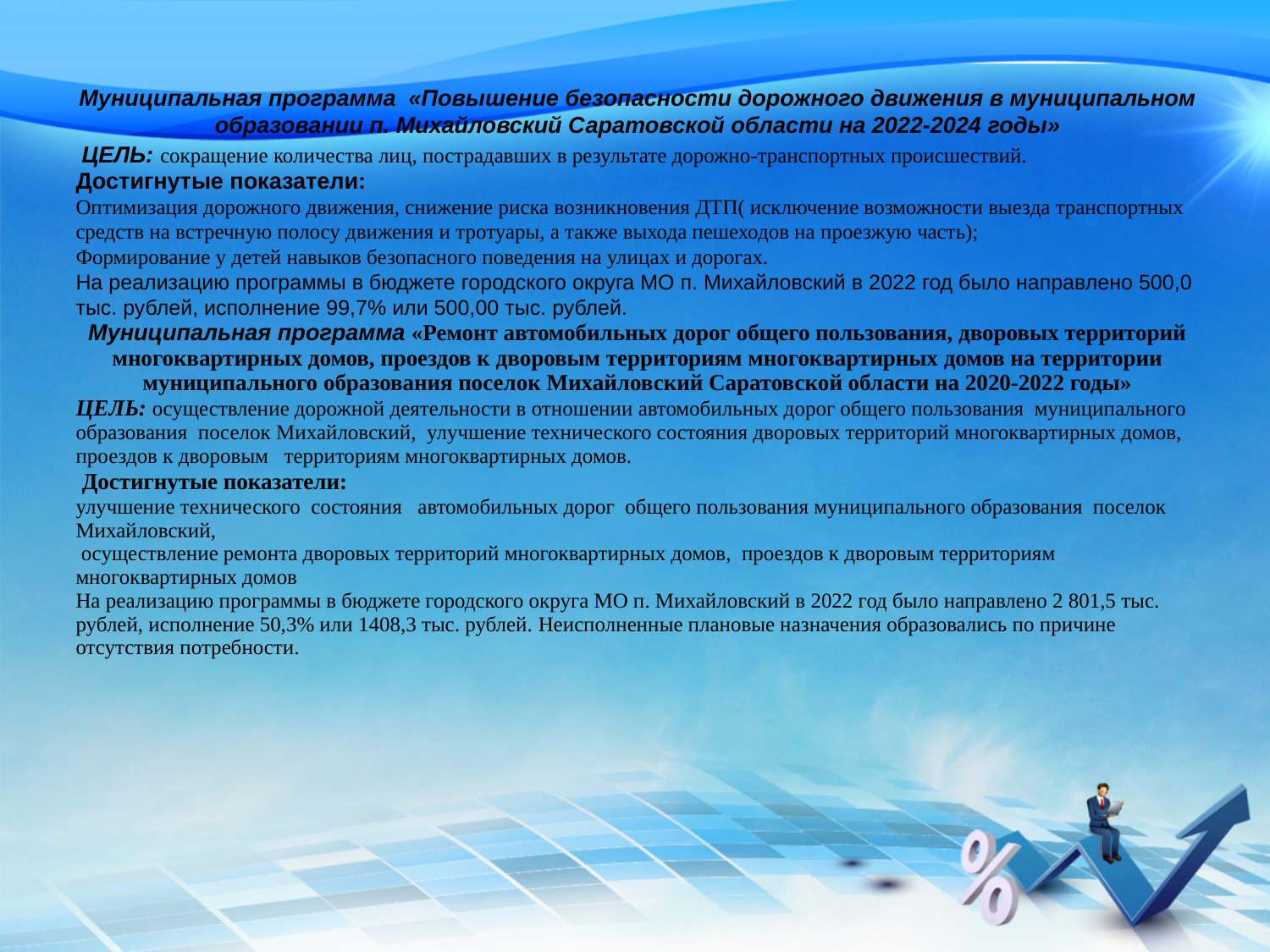

| Муниципальная программа «Повышение безопасности дорожного движения в муниципальном образовании п. Михайловский Саратовской области на 2022-2024 годы» ЦЕЛЬ: сокращение количества лиц, пострадавших в результате дорожно-транспортных происшествий. Достигнутые показатели: Оптимизация дорожного движения, снижение риска возникновения ДТП( исключение возможности выезда транспортных средств на встречную полосу движения и тротуары, а также выхода пешеходов на проезжую часть); Формирование у детей навыков безопасного поведения на улицах и дорогах. На реализацию программы в бюджете городского округа МО п. Михайловский в 2022 год было направлено 500,0 тыс. рублей, исполнение 99,7% или 500,00 тыс. рублей. Муниципальная программа «Ремонт автомобильных дорог общего пользования, дворовых территорий многоквартирных домов, проездов к дворовым территориям многоквартирных домов на территории муниципального образования поселок Михайловский Саратовской области на 2020-2022 годы» ЦЕЛЬ: осуществление дорожной деятельности в отношении автомобильных дорог общего пользования муниципального образования поселок Михайловский, улучшение технического состояния дворовых территорий многоквартирных домов, проездов к дворовым территориям многоквартирных домов. Достигнутые показатели: улучшение технического состояния автомобильных дорог общего пользования муниципального образования поселок Михайловский, осуществление ремонта дворовых территорий многоквартирных домов, проездов к дворовым территориям многоквартирных домов На реализацию программы в бюджете городского округа МО п. Михайловский в 2022 год было направлено 2 801,5 тыс. рублей, исполнение 50,3% или 1408,3 тыс. рублей. Неисполненные плановые назначения образовались по причине отсутствия потребности. |
| --- |